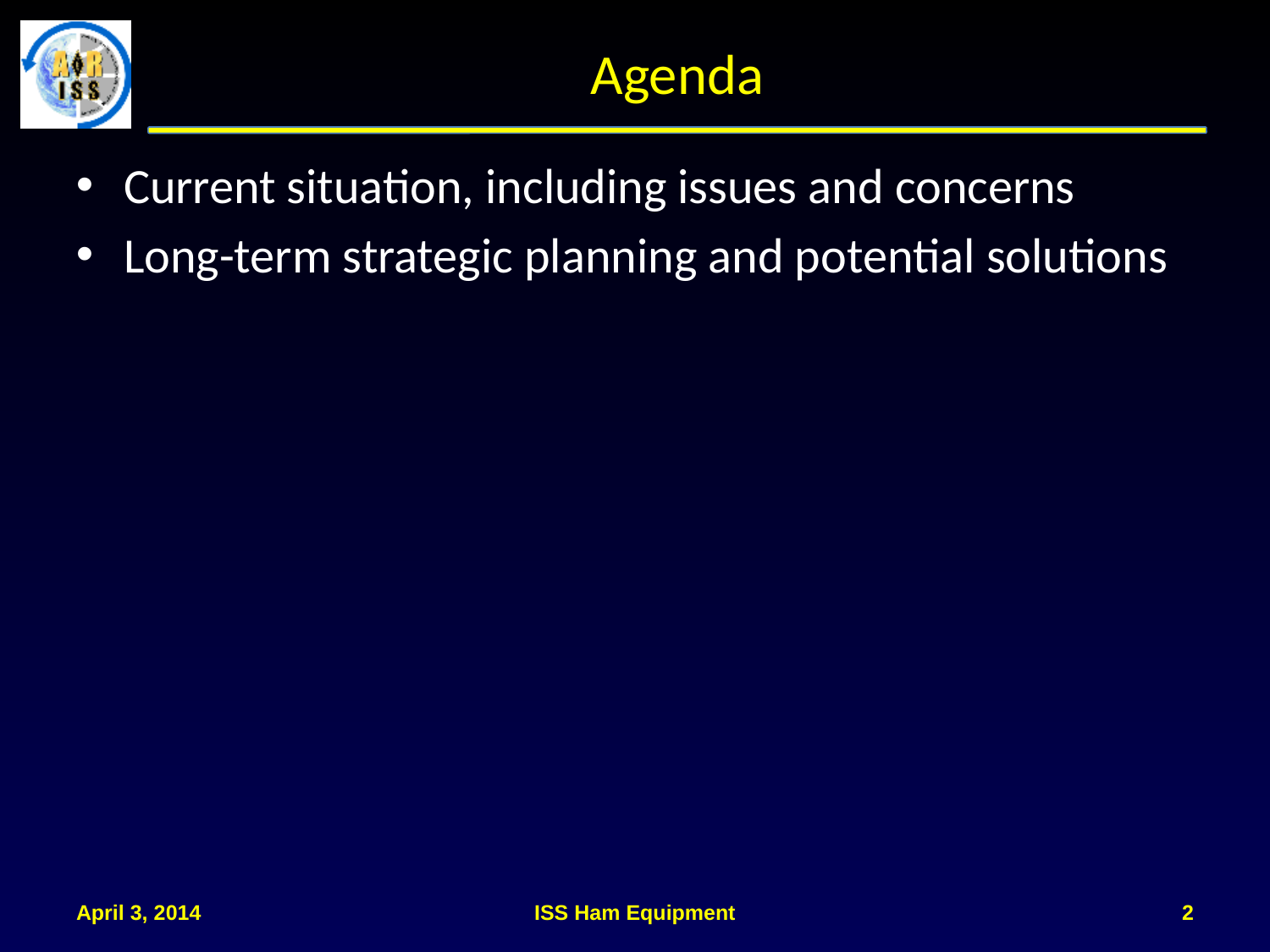

# Agenda
Current situation, including issues and concerns
Long-term strategic planning and potential solutions

April 3, 2014
ISS Ham Equipment
2